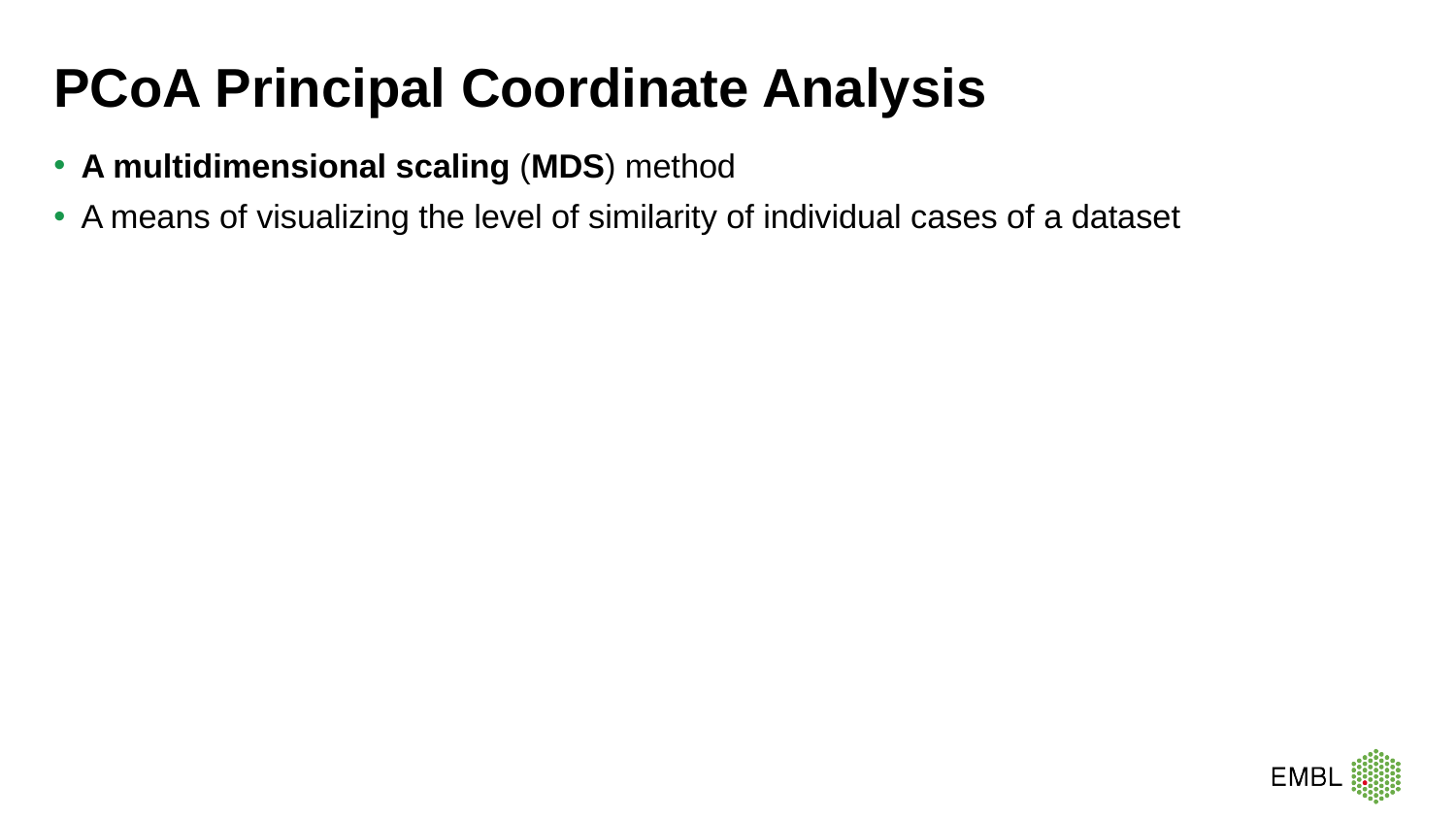

# PCoA Principal Coordinate Analysis
A multidimensional scaling (MDS) method
A means of visualizing the level of similarity of individual cases of a dataset